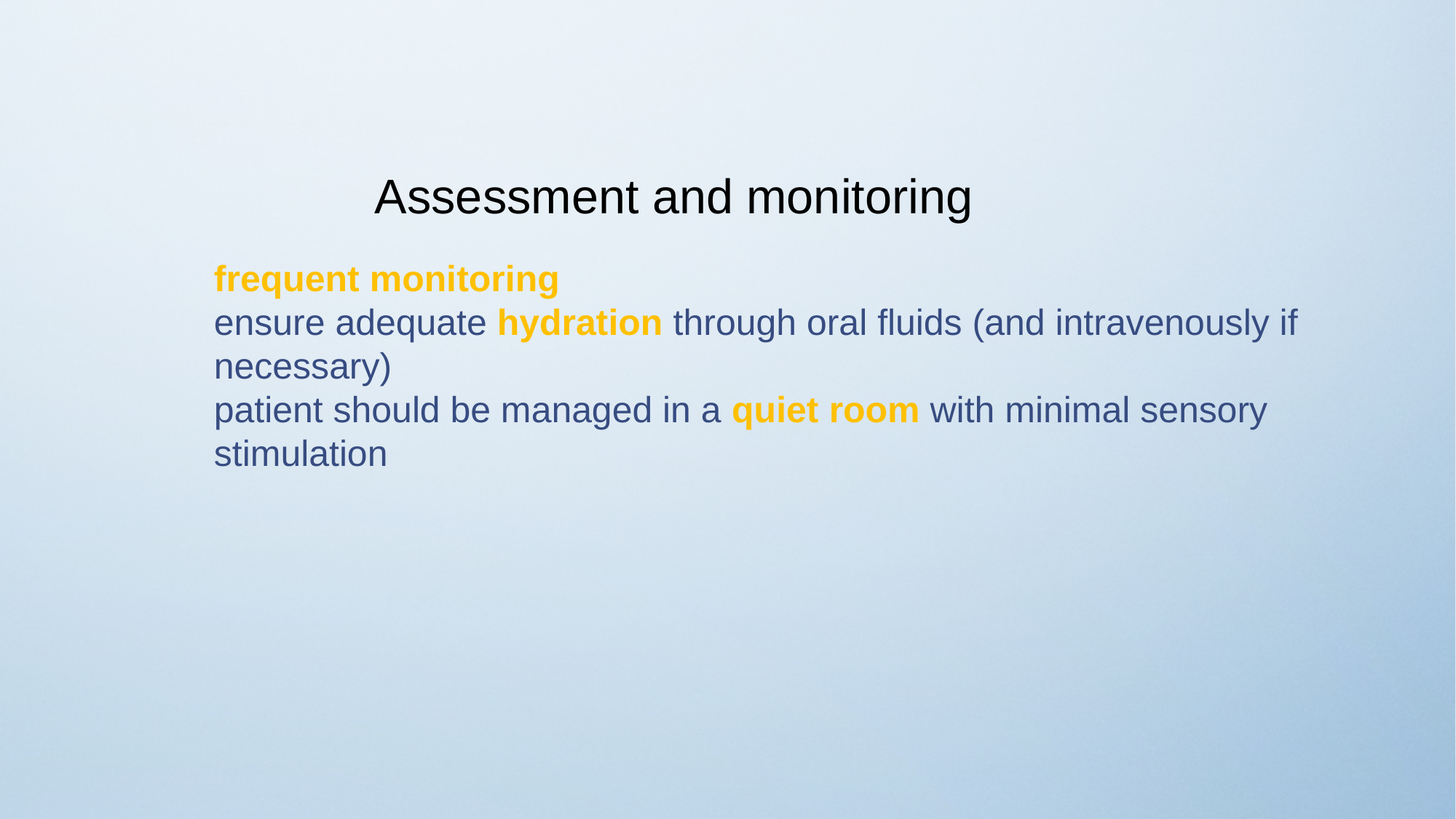

Assessment and monitoring
frequent monitoring
ensure adequate hydration through oral fluids (and intravenously if necessary)
patient should be managed in a quiet room with minimal sensory stimulation